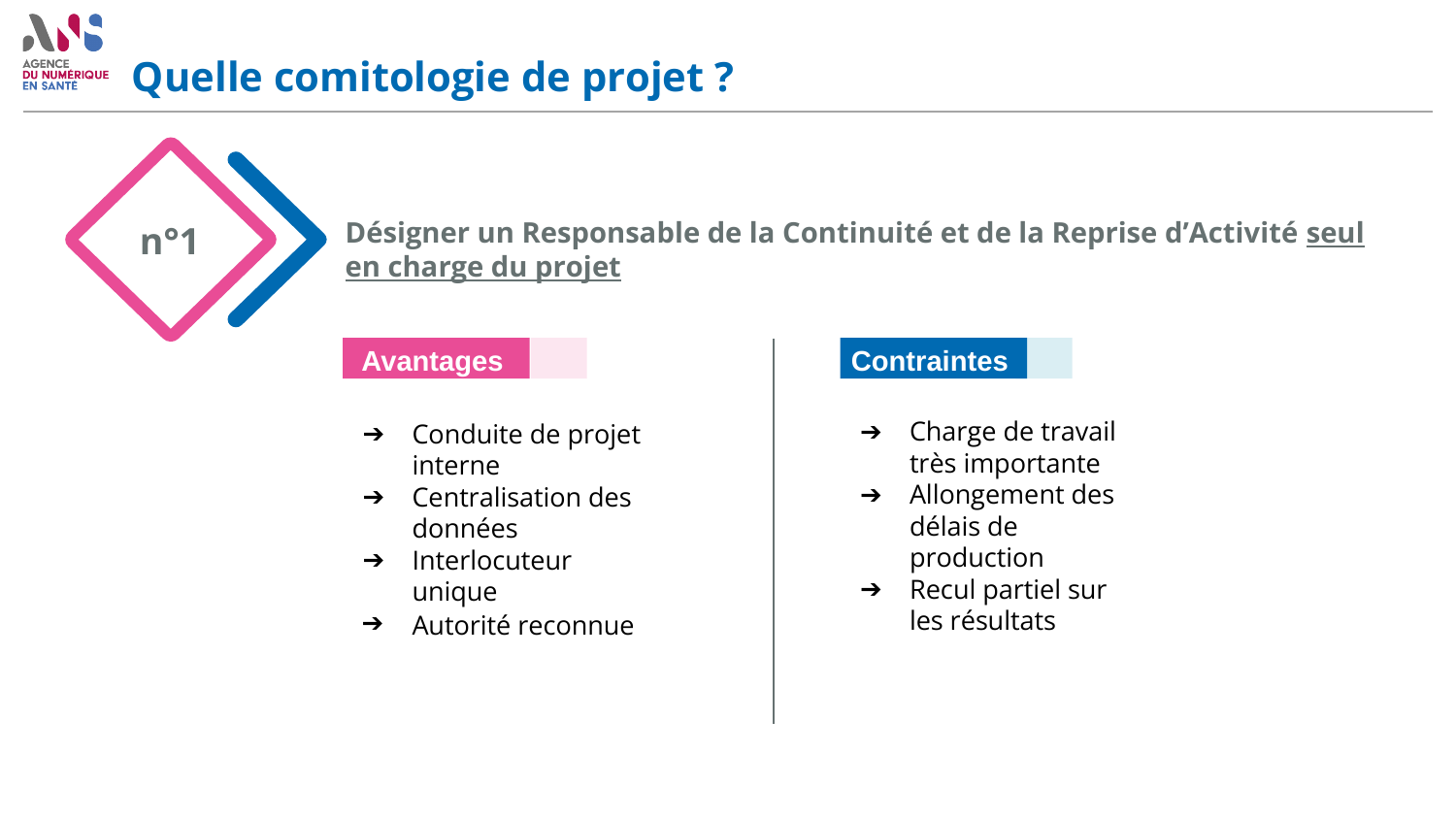

# Quelle comitologie de projet ?

Désigner un Responsable de la Continuité et de la Reprise d’Activité seul en charge du projet
n°1

Avantages
Contraintes

Conduite de projet interne
Centralisation des données
Interlocuteur unique
Autorité reconnue

Charge de travail très importante
Allongement des délais de production
Recul partiel sur les résultats